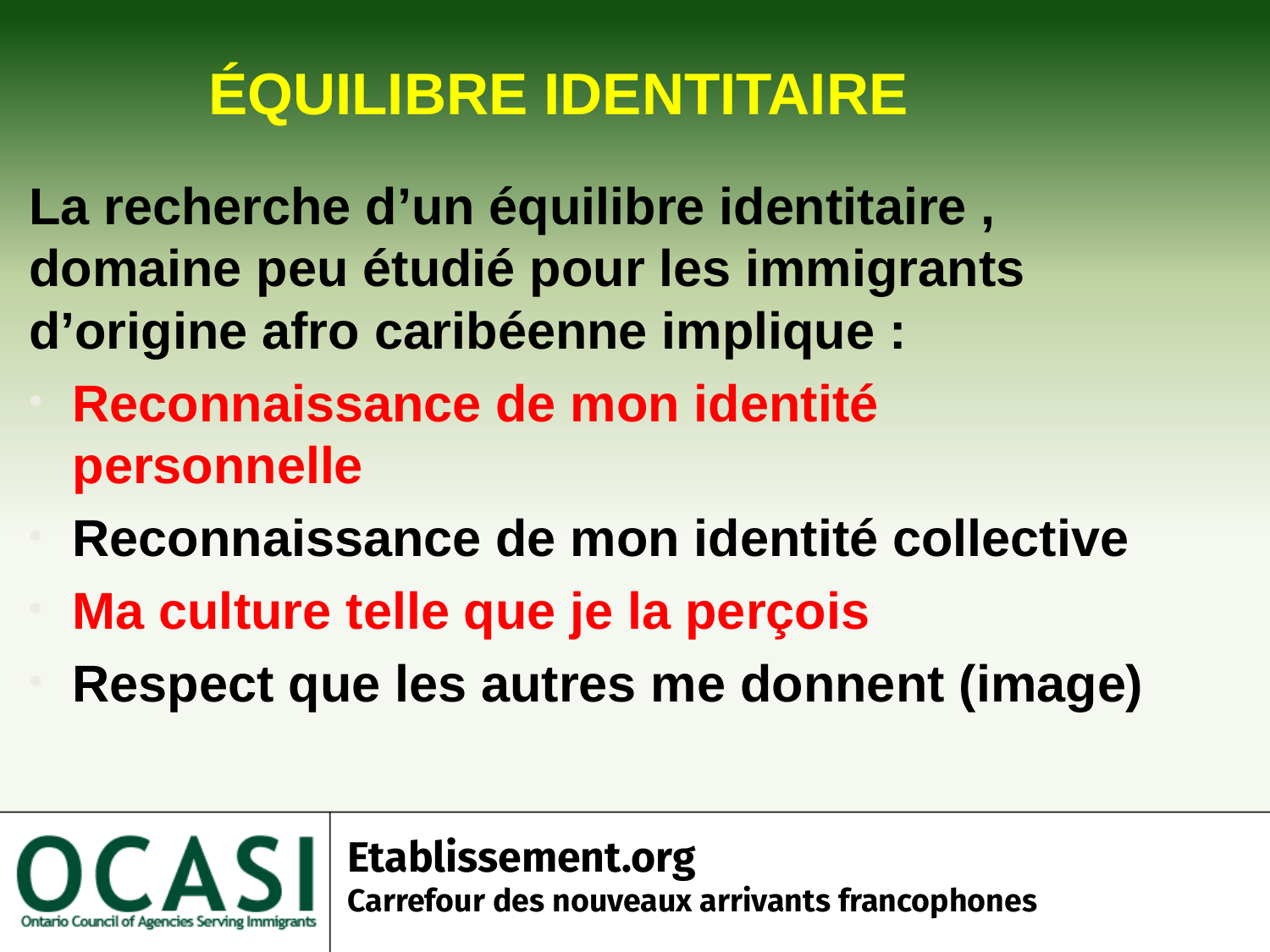

ÉQUILIBRE IDENTITAIRE

La recherche d’un équilibre identitaire , domaine peu étudié pour les immigrants d’origine afro caribéenne implique :
Reconnaissance de mon identité personnelle
Reconnaissance de mon identité collective
Ma culture telle que je la perçois
Respect que les autres me donnent (image)
Etablissement.org
Carrefour des nouveaux arrivants francophones